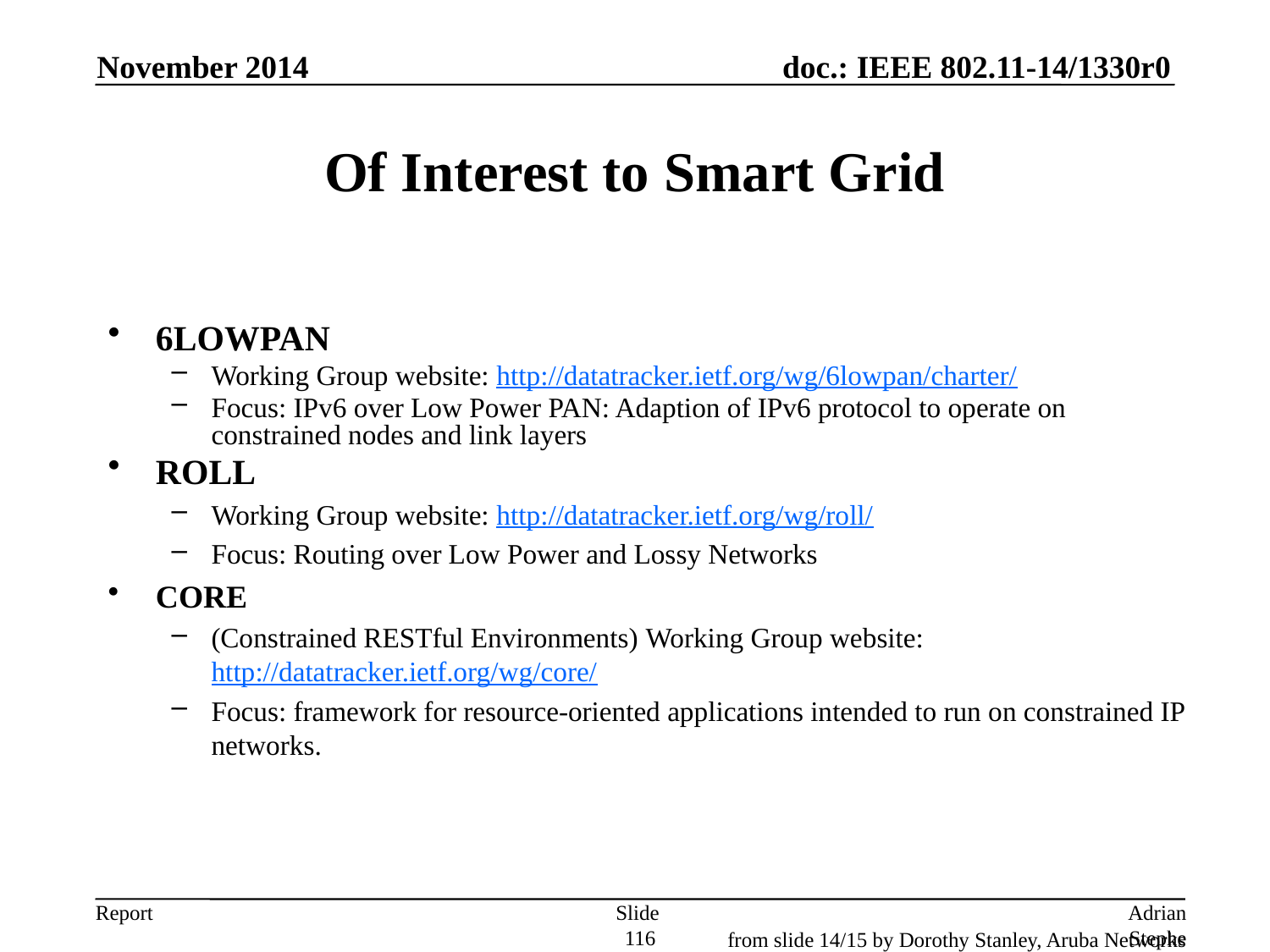

November 2014
# Of Interest to Smart Grid

6LOWPAN
Working Group website: http://datatracker.ietf.org/wg/6lowpan/charter/
Focus: IPv6 over Low Power PAN: Adaption of IPv6 protocol to operate on constrained nodes and link layers
ROLL
Working Group website: http://datatracker.ietf.org/wg/roll/
Focus: Routing over Low Power and Lossy Networks
CORE
(Constrained RESTful Environments) Working Group website: http://datatracker.ietf.org/wg/core/
Focus: framework for resource-oriented applications intended to run on constrained IP networks.

Slide 116
Adrian Stephens, Intel Corporation
from slide 14/15 by Dorothy Stanley, Aruba Networks